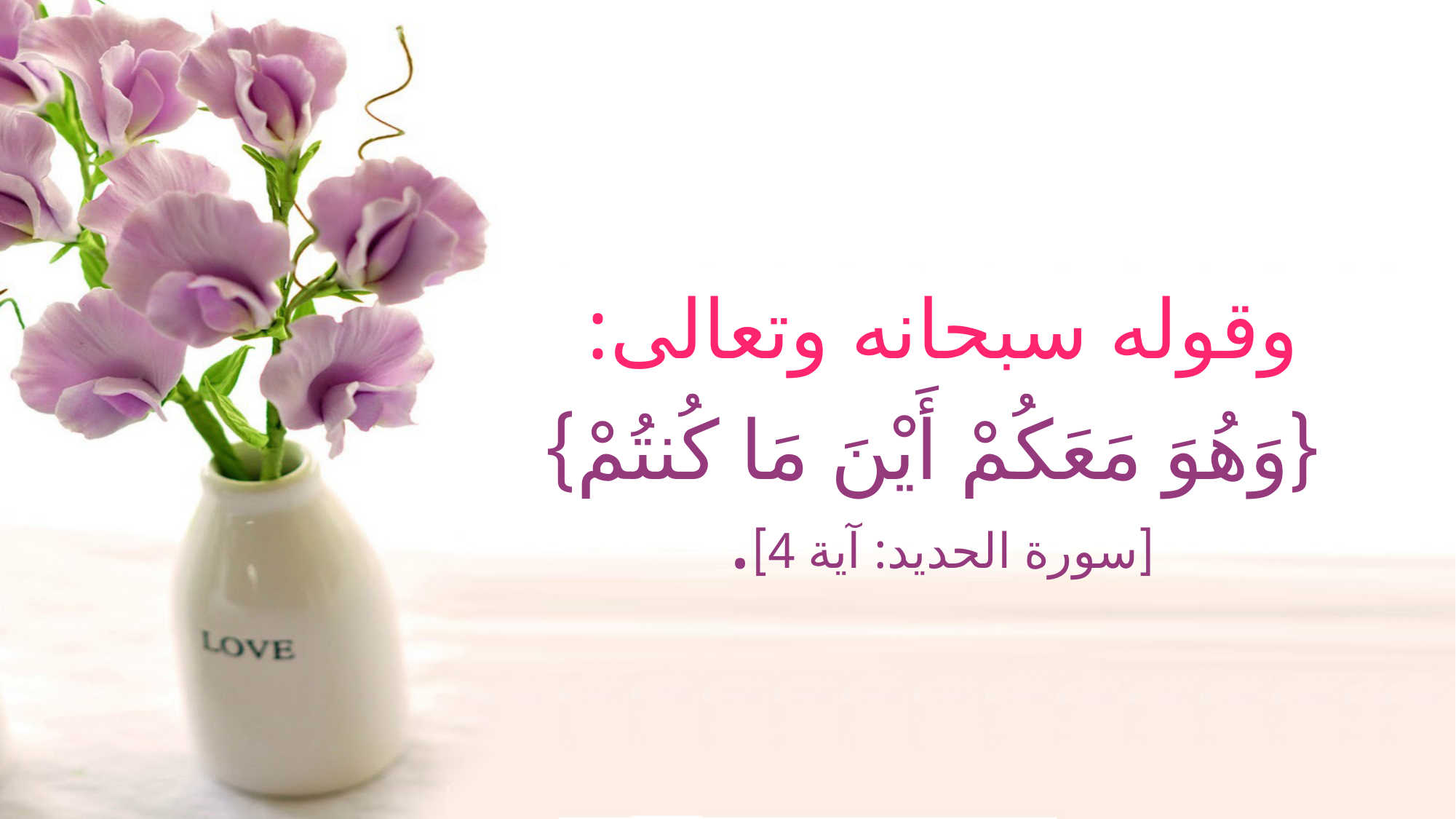

# وقوله سبحانه وتعالى: {وَهُوَ مَعَكُمْ أَيْنَ مَا كُنتُمْ} [سورة الحديد: آية 4].